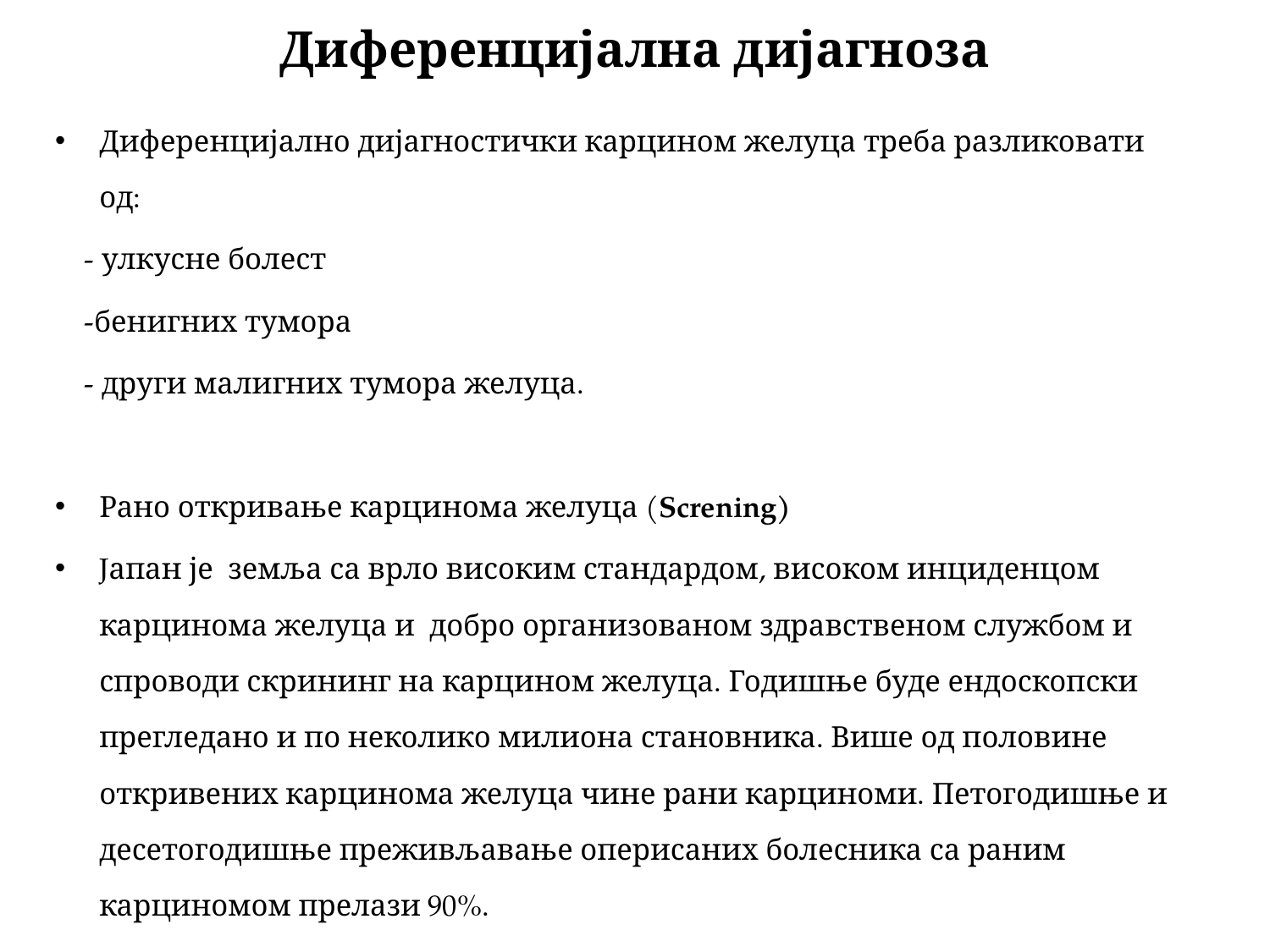

# Диференцијална дијагноза
Диференцијално дијагностички карцином желуца треба разликовати од:
    - улкусне болест
    -бенигних тумора
    - други малигних тумора желуца.

Рано откривање карцинома желуца (Screning)
Jапан је  земља са врло високим стандардом, високом инциденцом карцинома желуца и  добро организованом здравственом службом и спроводи скрининг на карцином желуца. Годишње буде ендоскопски прегледано и по неколико милиона становника. Више од половине откривених карцинома желуца чине рани карциноми. Петогодишње и десетогодишње преживљавање оперисаних болесника са раним карциномом прелази 90%.